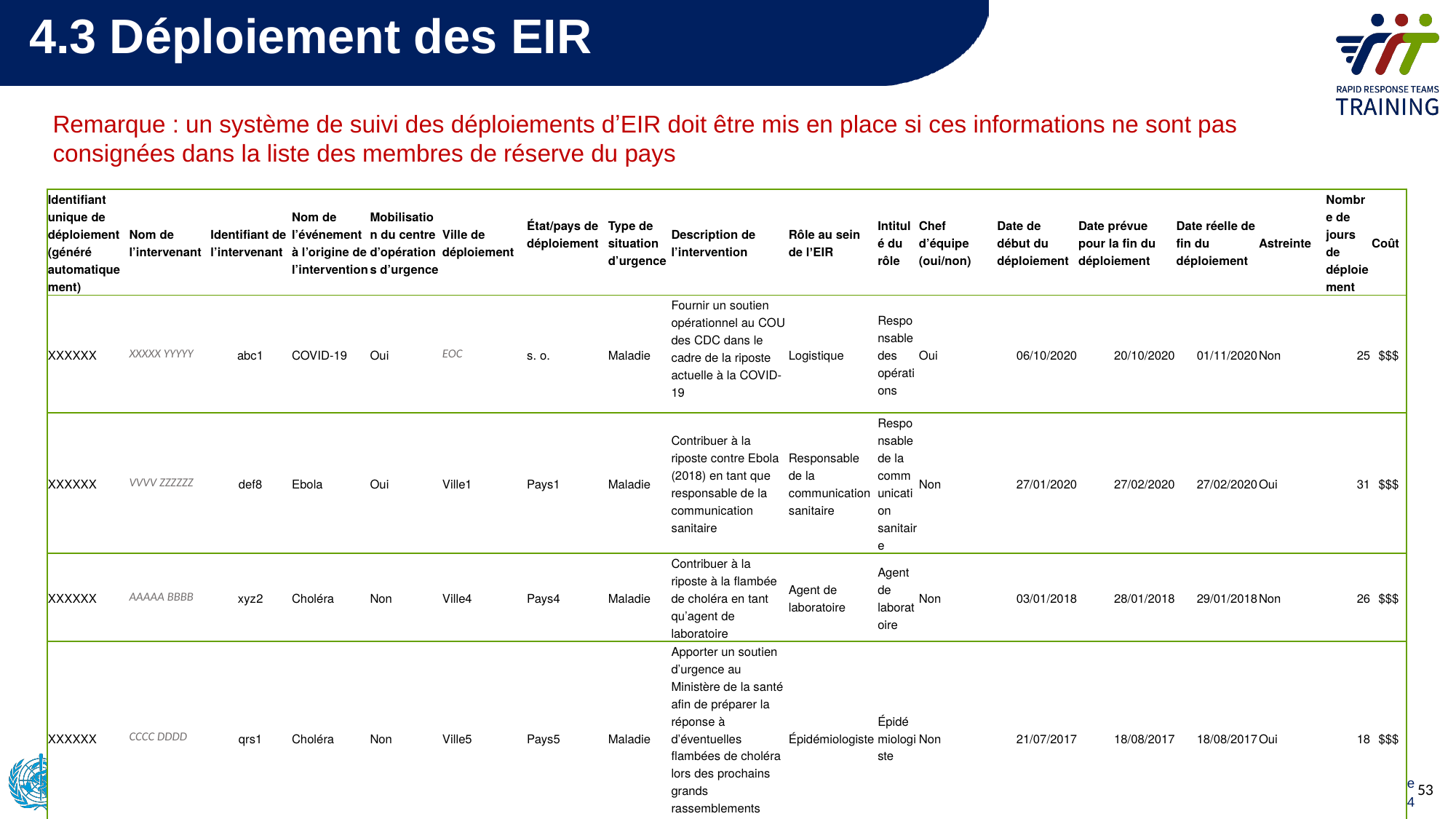

4.3 Déploiement des EIR
Remarque : un système de suivi des déploiements dʼEIR doit être mis en place si ces informations ne sont pas consignées dans la liste des membres de réserve du pays
| Identifiant unique de déploiement (généré automatiquement) | Nom de l’intervenant | Identifiant de l’intervenant | Nom de l’événement à l’origine de l’intervention | Mobilisation du centre d’opérations d’urgence | Ville de déploiement | État/pays de déploiement | Type de situation d’urgence | Description de l’intervention | Rôle au sein de lʼEIR | Intitulé du rôle | Chef d’équipe (oui/non) | Date de début du déploiement | Date prévue pour la fin du déploiement | Date réelle de fin du déploiement | Astreinte | Nombre de jours de déploiement | Coût |
| --- | --- | --- | --- | --- | --- | --- | --- | --- | --- | --- | --- | --- | --- | --- | --- | --- | --- |
| XXXXXX | XXXXX YYYYY | abc1 | COVID-19 | Oui | EOC | s. o. | Maladie | Fournir un soutien opérationnel au COU des CDC dans le cadre de la riposte actuelle à la COVID-19 | Logistique | Responsable des opérations | Oui | 06/10/2020 | 20/10/2020 | 01/11/2020 | Non | 25 | $$$ |
| XXXXXX | VVVV ZZZZZZ | def8 | Ebola | Oui | Ville1 | Pays1 | Maladie | Contribuer à la riposte contre Ebola (2018) en tant que responsable de la communication sanitaire | Responsable de la communication sanitaire | Responsable de la communication sanitaire | Non | 27/01/2020 | 27/02/2020 | 27/02/2020 | Oui | 31 | $$$ |
| XXXXXX | AAAAA BBBB | xyz2 | Choléra | Non | Ville4 | Pays4 | Maladie | Contribuer à la riposte à la flambée de choléra en tant qu’agent de laboratoire | Agent de laboratoire | Agent de laboratoire | Non | 03/01/2018 | 28/01/2018 | 29/01/2018 | Non | 26 | $$$ |
| XXXXXX | CCCC DDDD | qrs1 | Choléra | Non | Ville5 | Pays5 | Maladie | Apporter un soutien d’urgence au Ministère de la santé afin de préparer la réponse à dʼéventuelles flambées de choléra lors des prochains grands rassemblements religieux | Épidémiologiste | Épidémiologiste | Non | 21/07/2017 | 18/08/2017 | 18/08/2017 | Oui | 18 | $$$ |
53